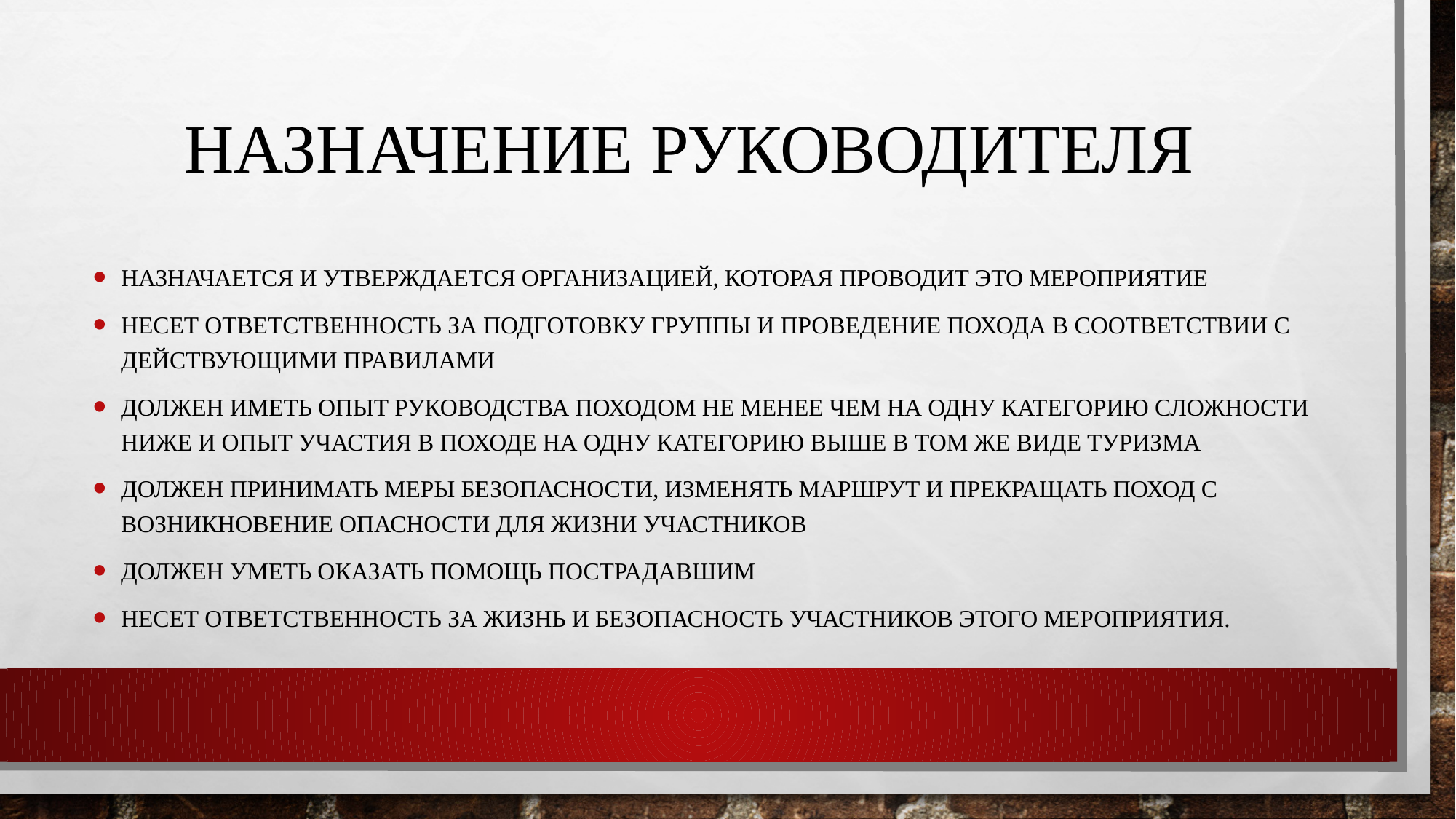

# Назначение руководителя
назначается и утверждается организацией, которая проводит это мероприятие
несет ответственность за подготовку группы и проведение похода в соответствии с действующими правилами
должен иметь опыт руководства походом не менее чем на одну категорию сложности ниже и опыт участия в походе на одну категорию выше в том же виде туризма
должен принимать меры безопасности, изменять маршрут и прекращать поход с возникновение опасности для жизни участников
должен уметь оказать помощь пострадавшим
несет ответственность за жизнь и безопасность участников этого мероприятия.